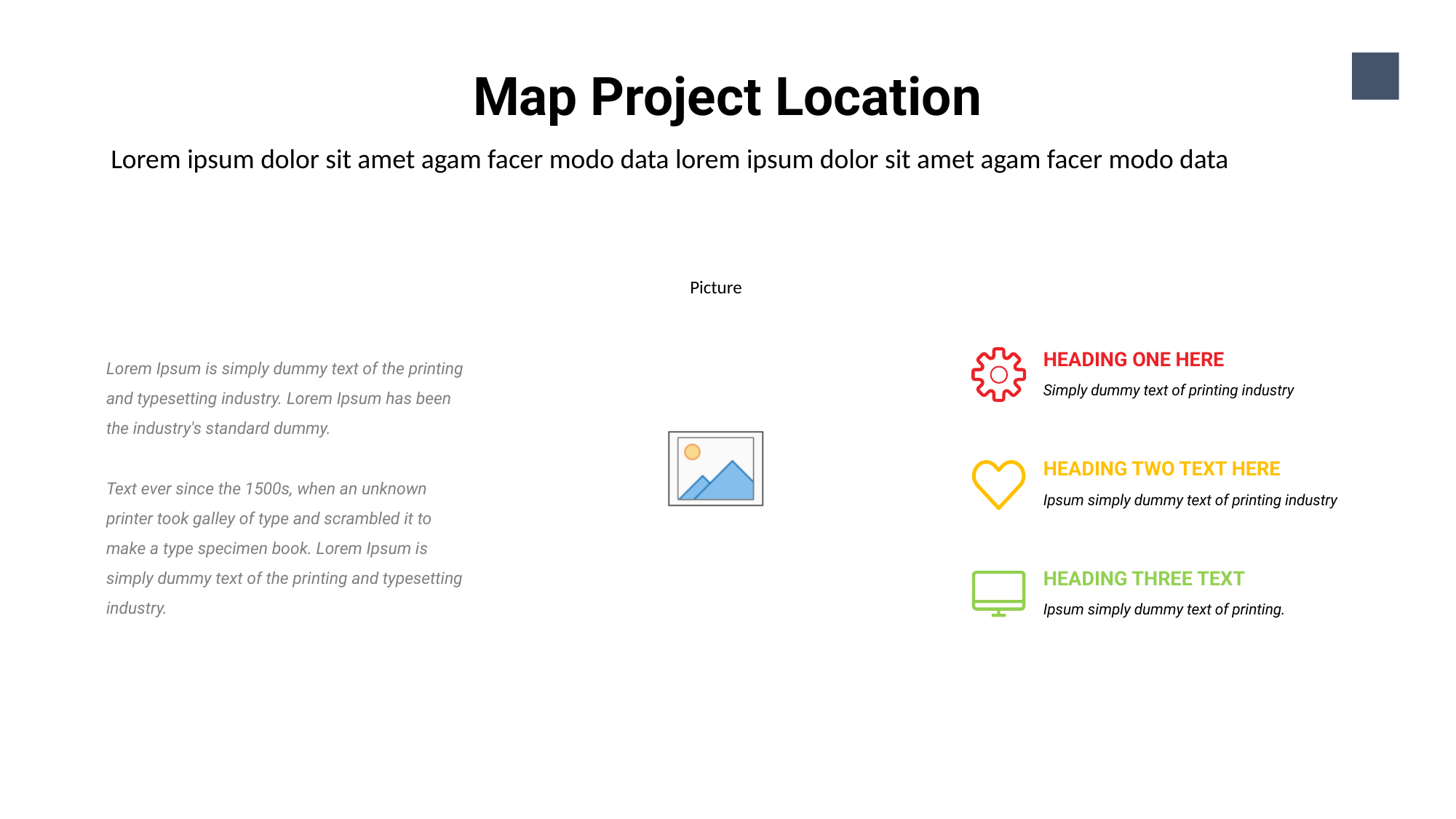

Map Project Location
23
Lorem ipsum dolor sit amet agam facer modo data lorem ipsum dolor sit amet agam facer modo data

HEADING ONE HERE
Lorem Ipsum is simply dummy text of the printing and typesetting industry. Lorem Ipsum has been the industry's standard dummy.

Text ever since the 1500s, when an unknown printer took galley of type and scrambled it to make a type specimen book. Lorem Ipsum is simply dummy text of the printing and typesetting industry.

Simply dummy text of printing industry
HEADING TWO TEXT HERE

Ipsum simply dummy text of printing industry
HEADING THREE TEXT

Ipsum simply dummy text of printing.